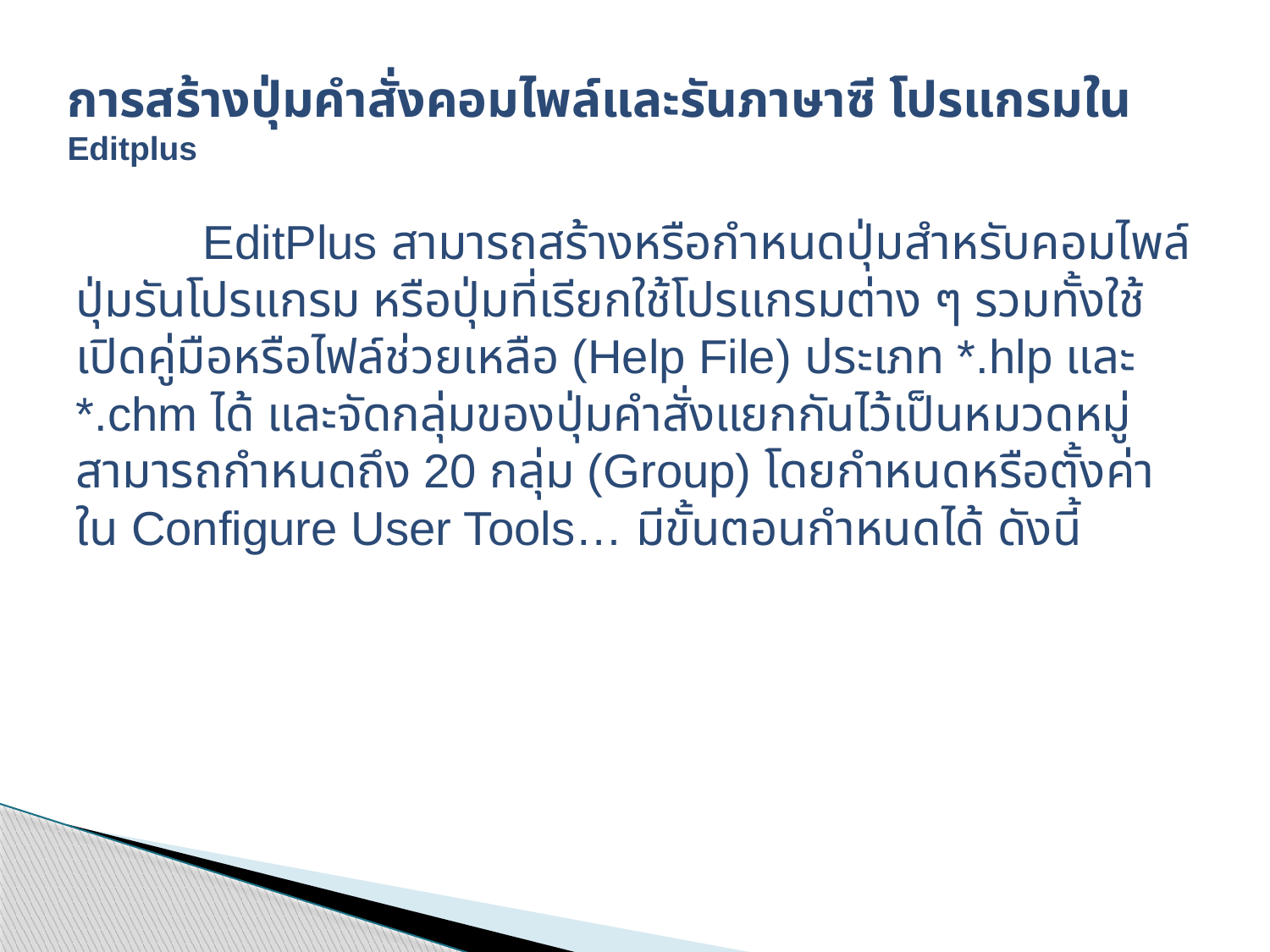

# การสร้างปุ่มคำสั่งคอมไพล์และรันภาษาซี โปรแกรมใน Editplus
	EditPlus สามารถสร้างหรือกำหนดปุ่มสำหรับคอมไพล์ ปุ่มรันโปรแกรม หรือปุ่มที่เรียกใช้โปรแกรมต่าง ๆ รวมทั้งใช้เปิดคู่มือหรือไฟล์ช่วยเหลือ (Help File) ประเภท *.hlp และ *.chm ได้ และจัดกลุ่มของปุ่มคำสั่งแยกกันไว้เป็นหมวดหมู่ สามารถกำหนดถึง 20 กลุ่ม (Group) โดยกำหนดหรือตั้งค่าใน Configure User Tools… มีขั้นตอนกำหนดได้ ดังนี้